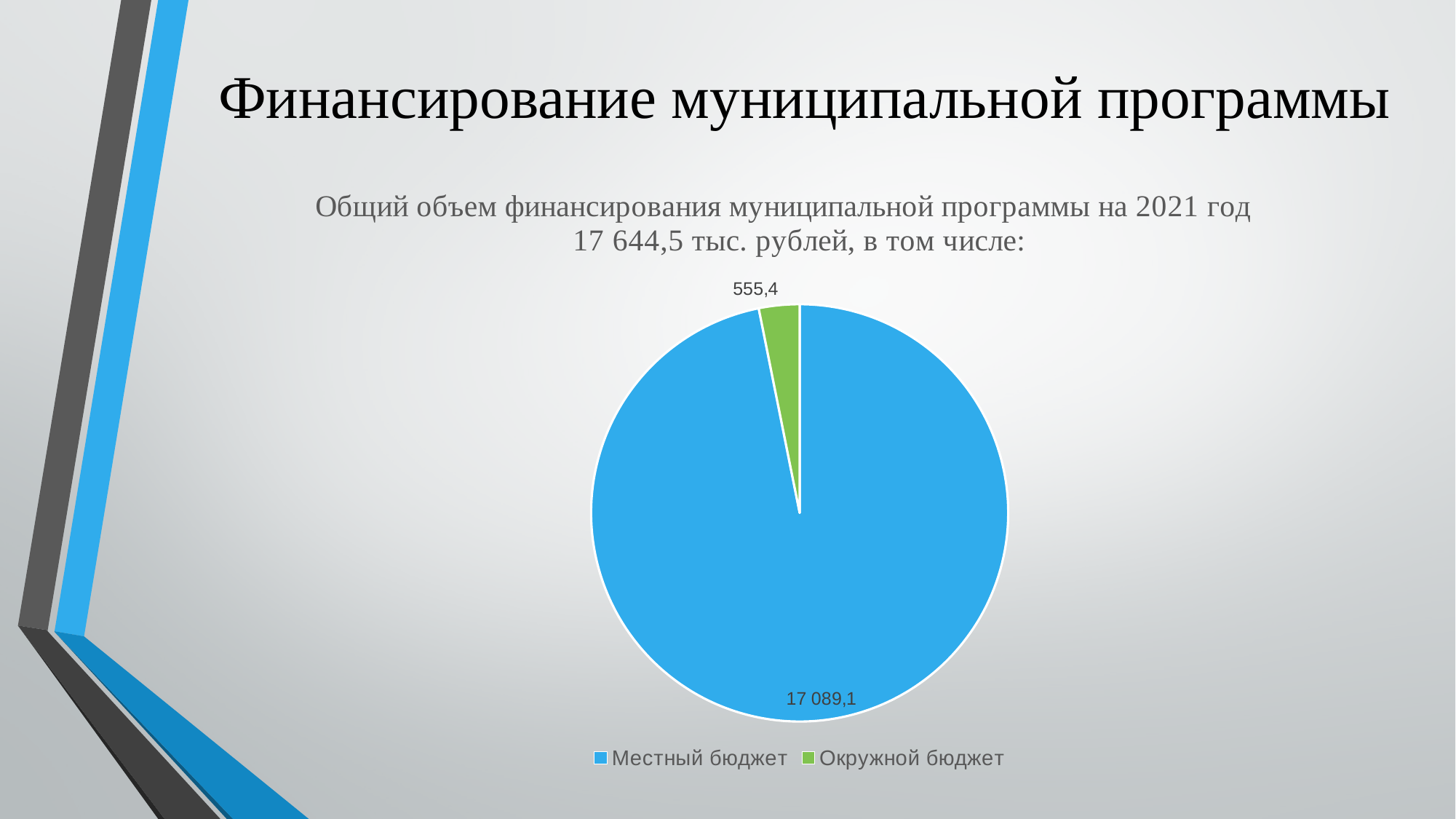

# Финансирование муниципальной программы

### Chart: Общий объем финансирования муниципальной программы на 2021 год     17 644,5 тыс. рублей, в том числе:

| Category | Общий объем финансирования муниципальной программы 35 210,30 тыс. рублей, в том числе: |
|---|---|
| Местный бюджет | 17089.1 |
| Окружной бюджет | 555.4 |